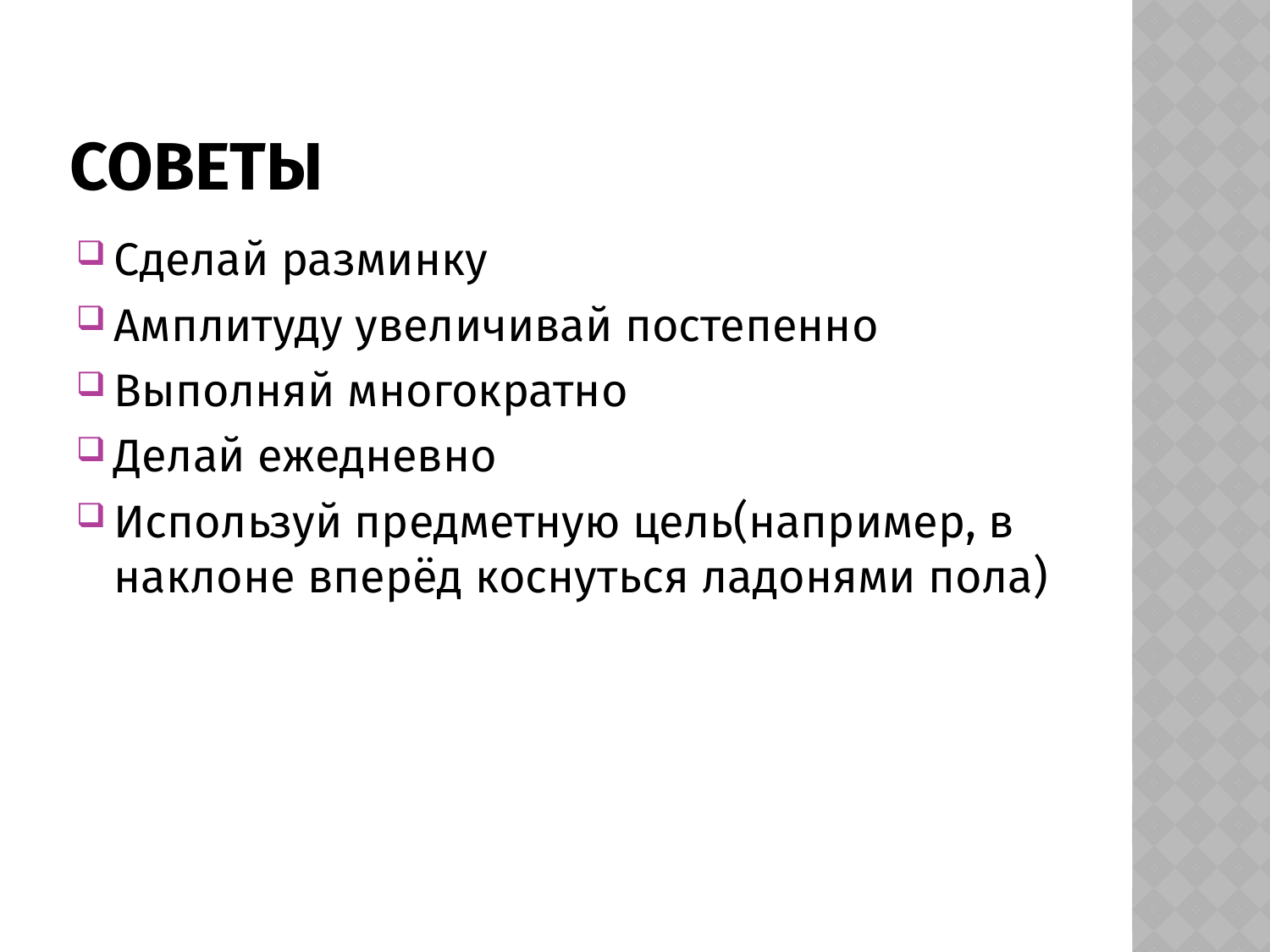

# Советы
Сделай разминку
Амплитуду увеличивай постепенно
Выполняй многократно
Делай ежедневно
Используй предметную цель(например, в наклоне вперёд коснуться ладонями пола)